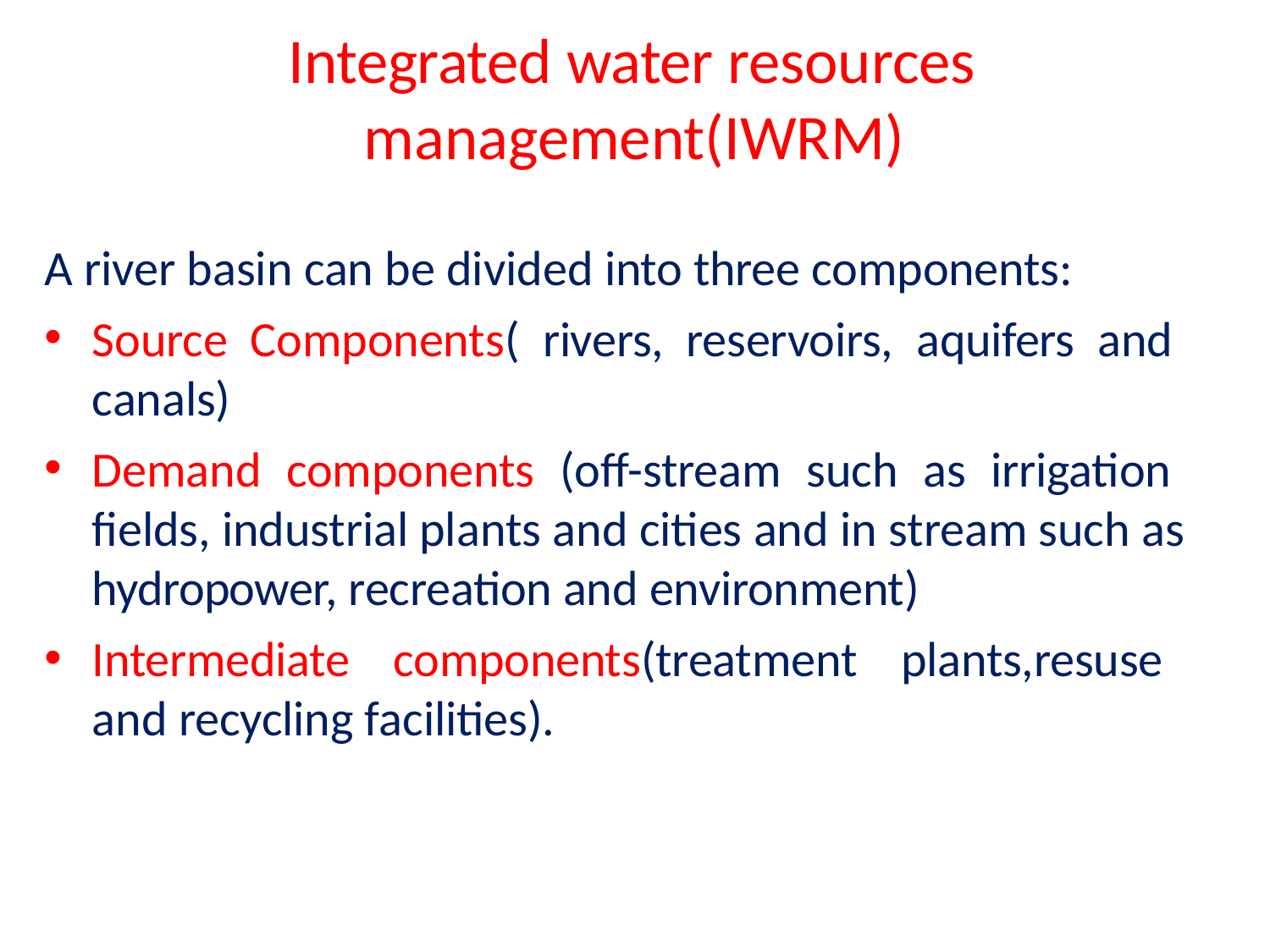

# Integrated water resources  management(IWRM)
A river basin can be divided into three components:
Source Components( rivers, reservoirs, aquifers and  canals)
Demand components (off-stream such as irrigation  fields, industrial plants and cities and in stream such as  hydropower, recreation and environment)
Intermediate components(treatment plants,resuse  and recycling facilities).